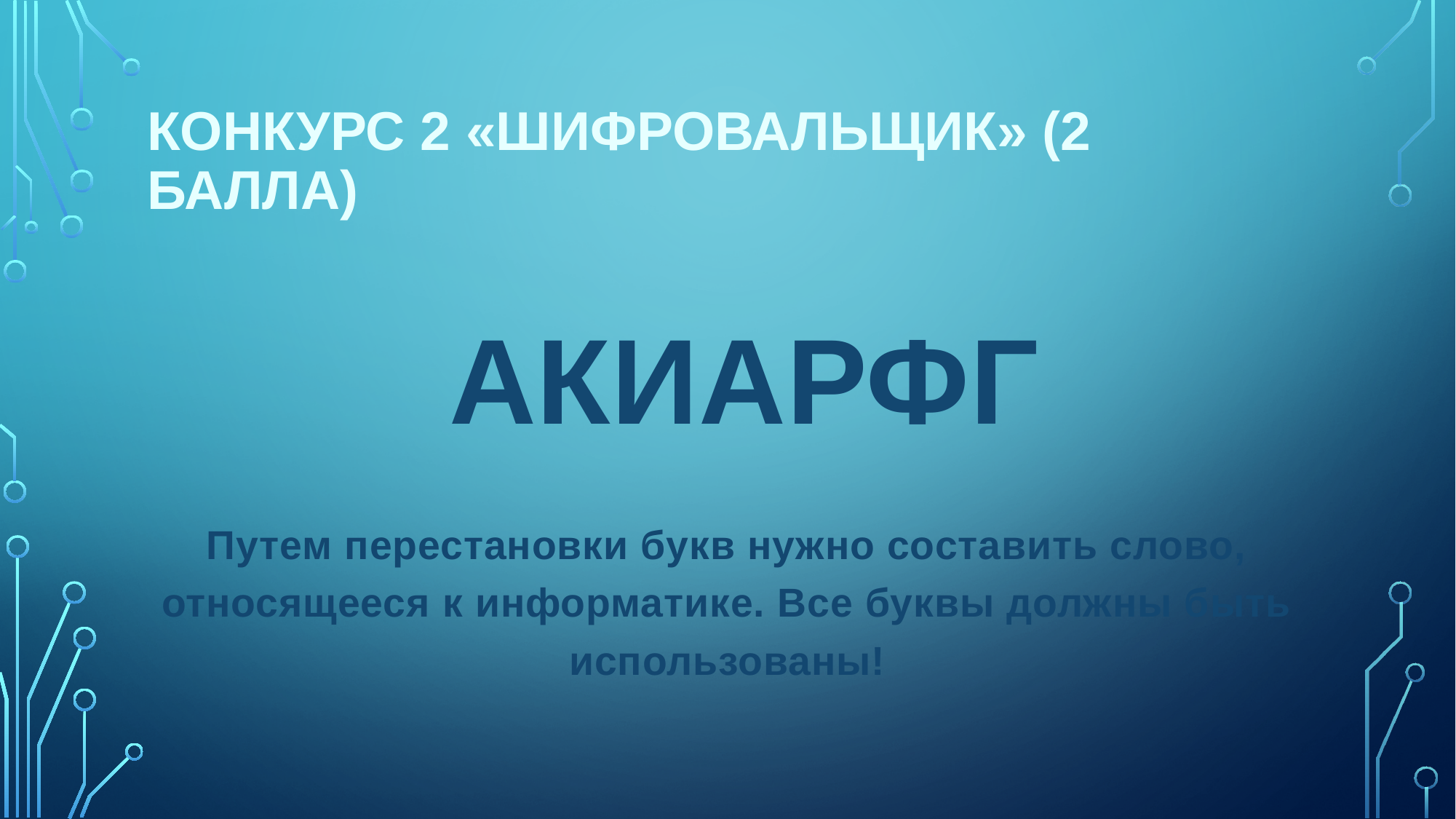

# Конкурс 2 «Шифровальщик» (2 балла)
  АКИАРФГ

Путем перестановки букв нужно составить слово, относящееся к информатике. Все буквы должны быть использованы!